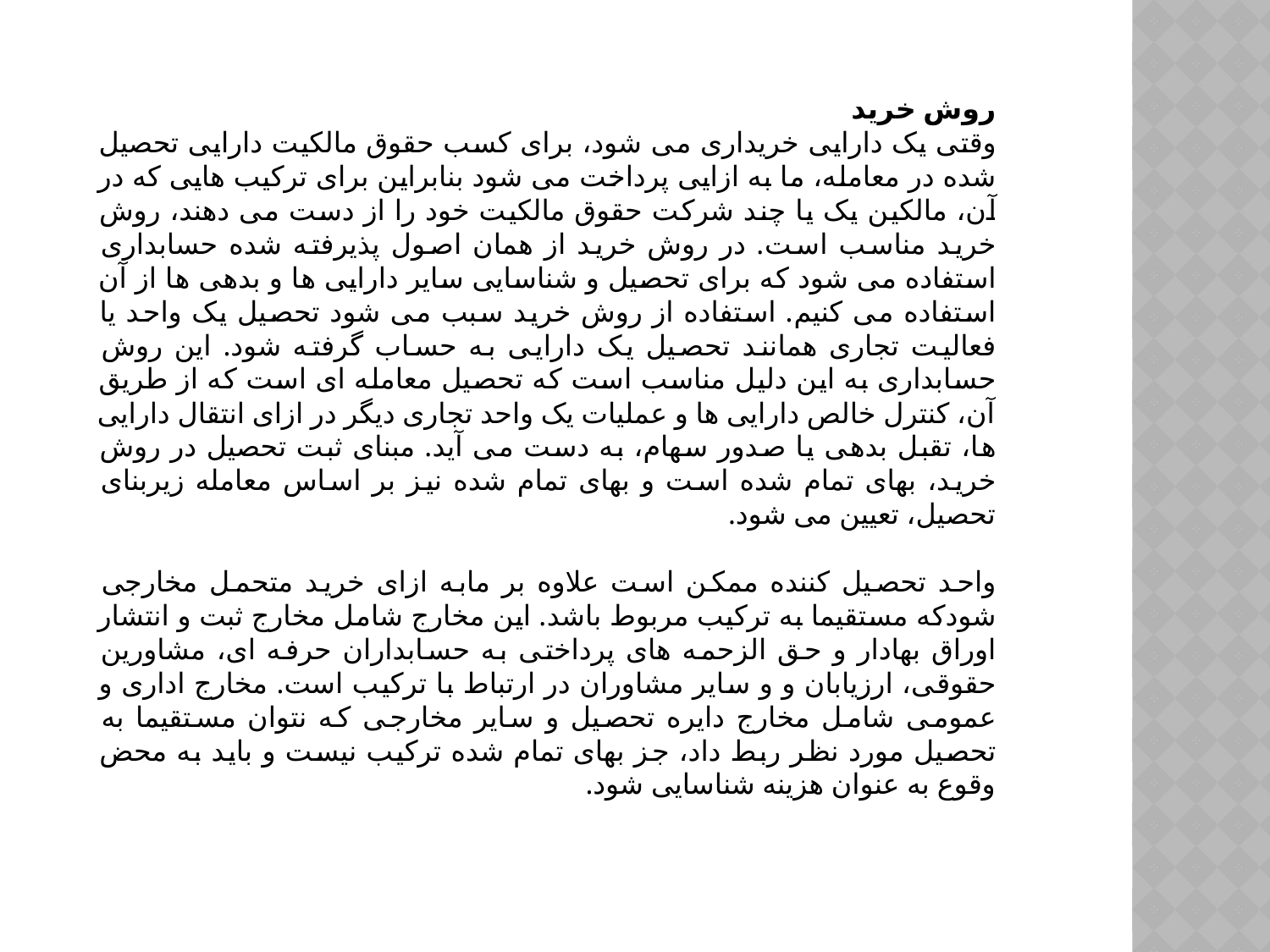

روش خرید
وقتی یک دارایی خریداری می شود، برای کسب حقوق مالکیت دارایی تحصیل شده در معامله، ما به ازایی پرداخت می شود بنابراین برای ترکیب هایی که در آن، مالکین یک یا چند شرکت حقوق مالکیت خود را از دست می دهند، روش خرید مناسب است. در روش خرید از همان اصول پذیرفته شده حسابداری استفاده می شود که برای تحصیل و شناسایی سایر دارایی ها و بدهی ها از آن استفاده می کنیم. استفاده از روش خرید سبب می شود تحصیل یک واحد یا فعالیت تجاری همانند تحصیل یک دارایی به حساب گرفته شود. این روش حسابداری به این دلیل مناسب است که تحصیل معامله ای است که از طریق آن، کنترل خالص دارایی ها و عملیات یک واحد تجاری دیگر در ازای انتقال دارایی ها، تقبل بدهی یا صدور سهام، به دست می آید. مبنای ثبت تحصیل در روش خرید، بهای تمام شده است و بهای تمام شده نیز بر اساس معامله زیربنای تحصیل، تعیین می شود.

واحد تحصیل کننده ممکن است علاوه بر مابه ازای خرید متحمل مخارجی شودکه مستقیما به ترکیب مربوط باشد. این مخارج شامل مخارج ثبت و انتشار اوراق بهادار و حق الزحمه های پرداختی به حسابداران حرفه ای، مشاورین حقوقی، ارزیابان و و سایر مشاوران در ارتباط با ترکیب است. مخارج اداری و عمومی شامل مخارج دایره تحصیل و سایر مخارجی که نتوان مستقیما به تحصیل مورد نظر ربط داد، جز بهای تمام شده ترکیب نیست و باید به محض وقوع به عنوان هزینه شناسایی شود.